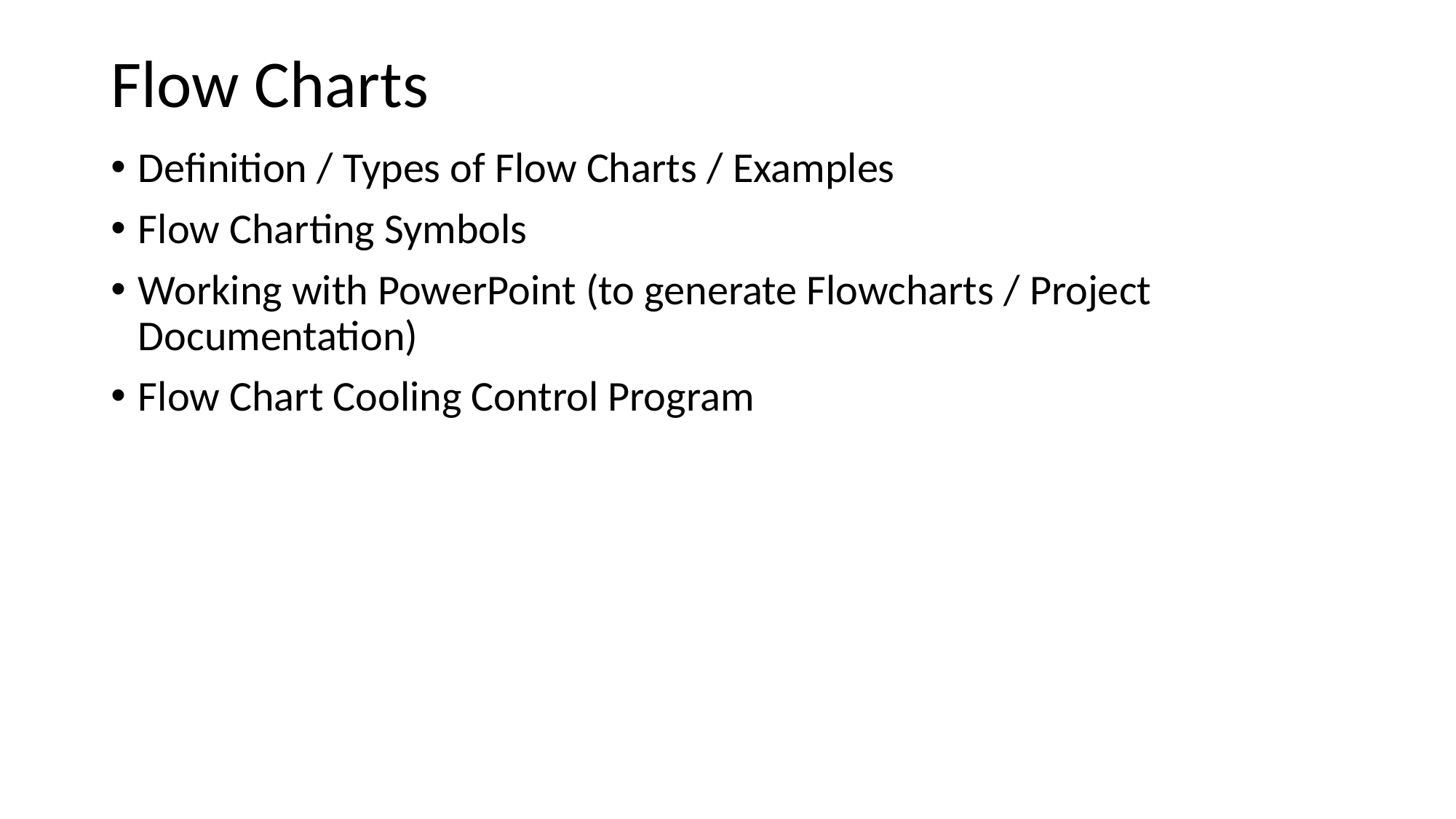

# Flow Charts
Definition / Types of Flow Charts / Examples
Flow Charting Symbols
Working with PowerPoint (to generate Flowcharts / Project Documentation)
Flow Chart Cooling Control Program